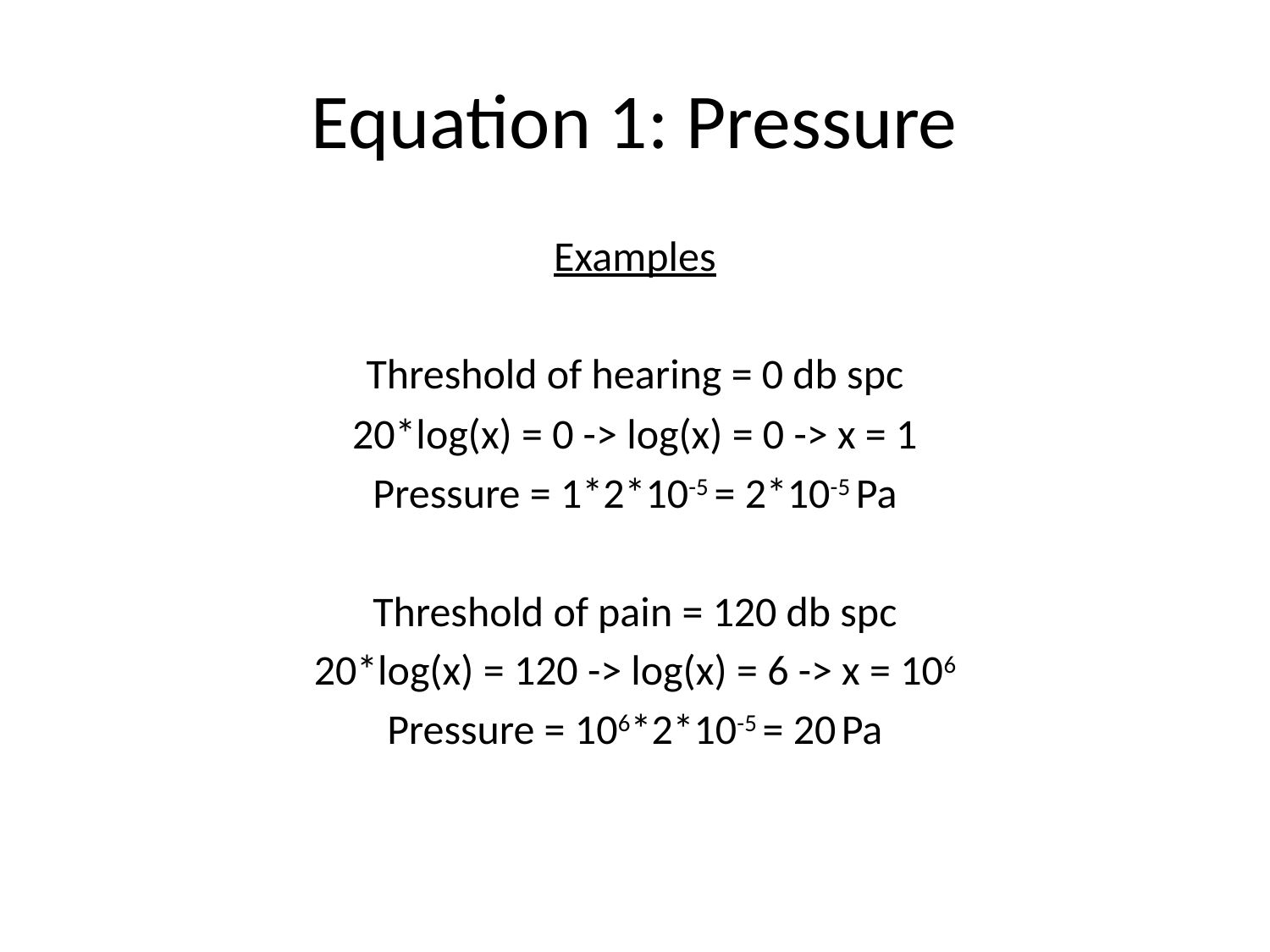

# Equation 1: Pressure
Examples

Threshold of hearing = 0 db spc
20*log(x) = 0 -> log(x) = 0 -> x = 1
Pressure = 1*2*10-5 = 2*10-5 Pa

Threshold of pain = 120 db spc
20*log(x) = 120 -> log(x) = 6 -> x = 106
Pressure = 106*2*10-5 = 20 Pa